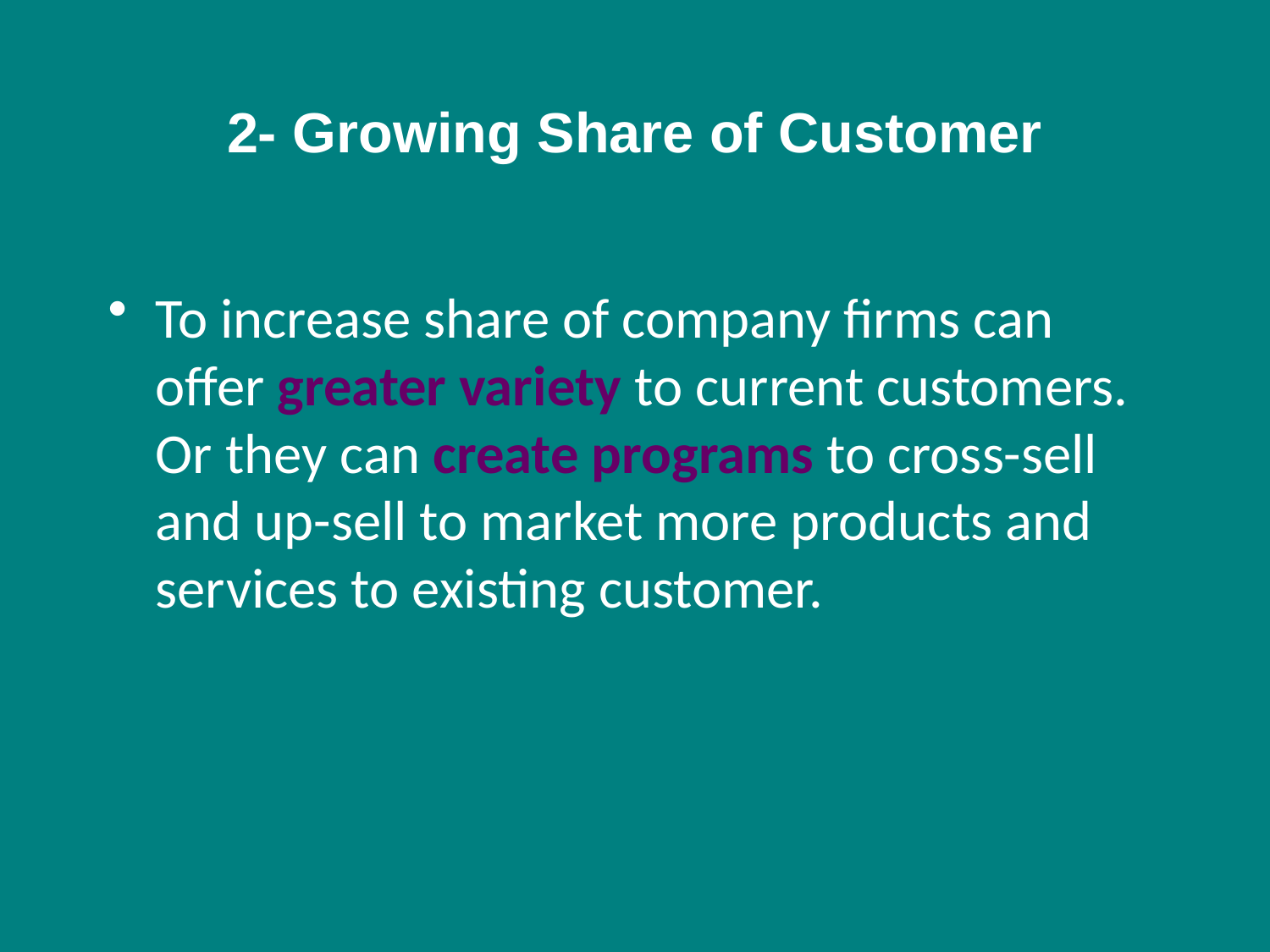

# 2- Growing Share of Customer

To increase share of company firms can offer greater variety to current customers. Or they can create programs to cross-sell and up-sell to market more products and services to existing customer.